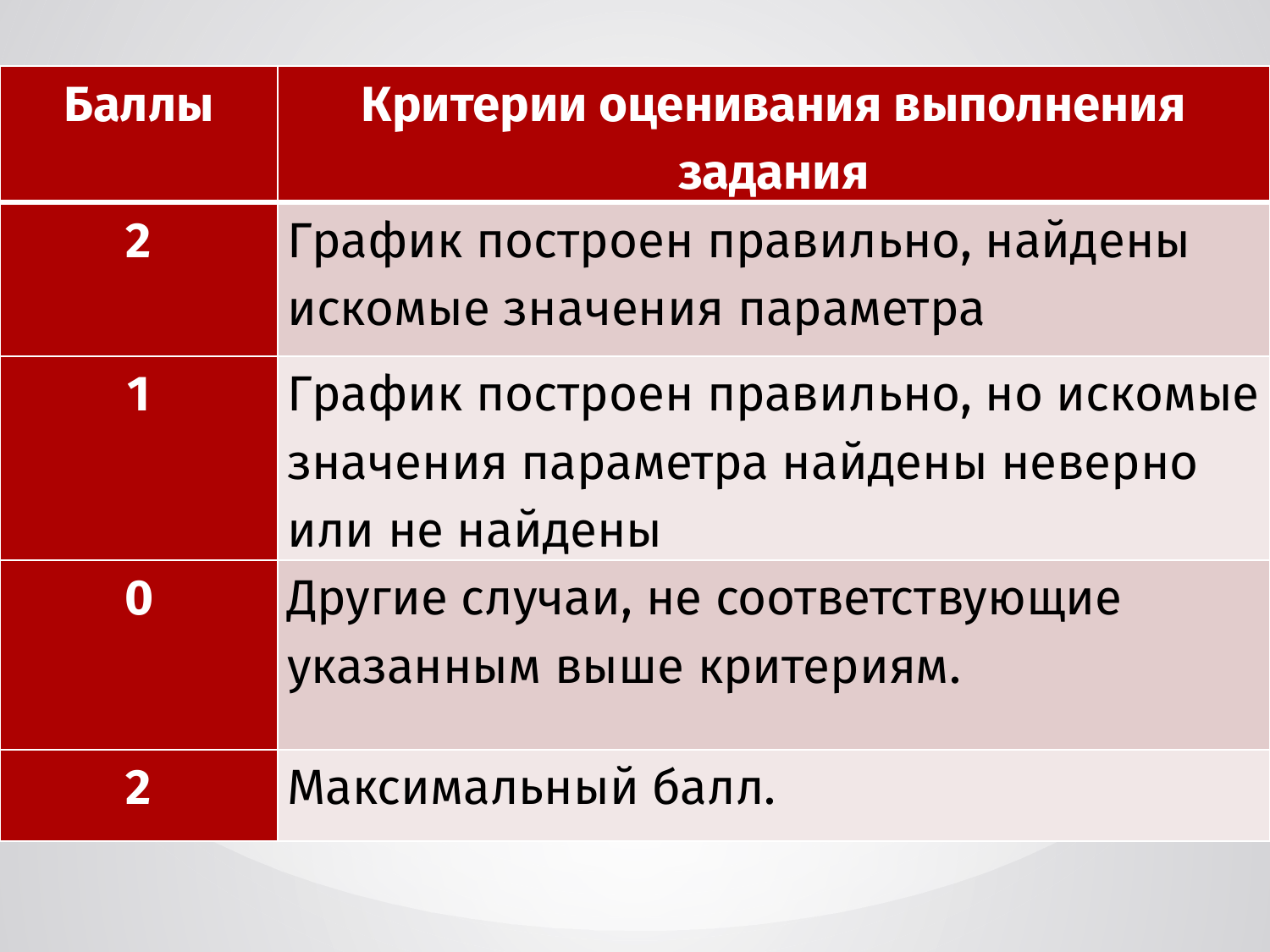

| Баллы | Критерии оценивания выполнения задания |
| --- | --- |
| 2 | График построен правильно, найдены искомые значения параметра |
| 1 | График построен правильно, но искомые значения параметра найдены неверно или не найдены |
| 0 | Другие случаи, не соответствующие указанным выше критериям. |
| 2 | Максимальный балл. |